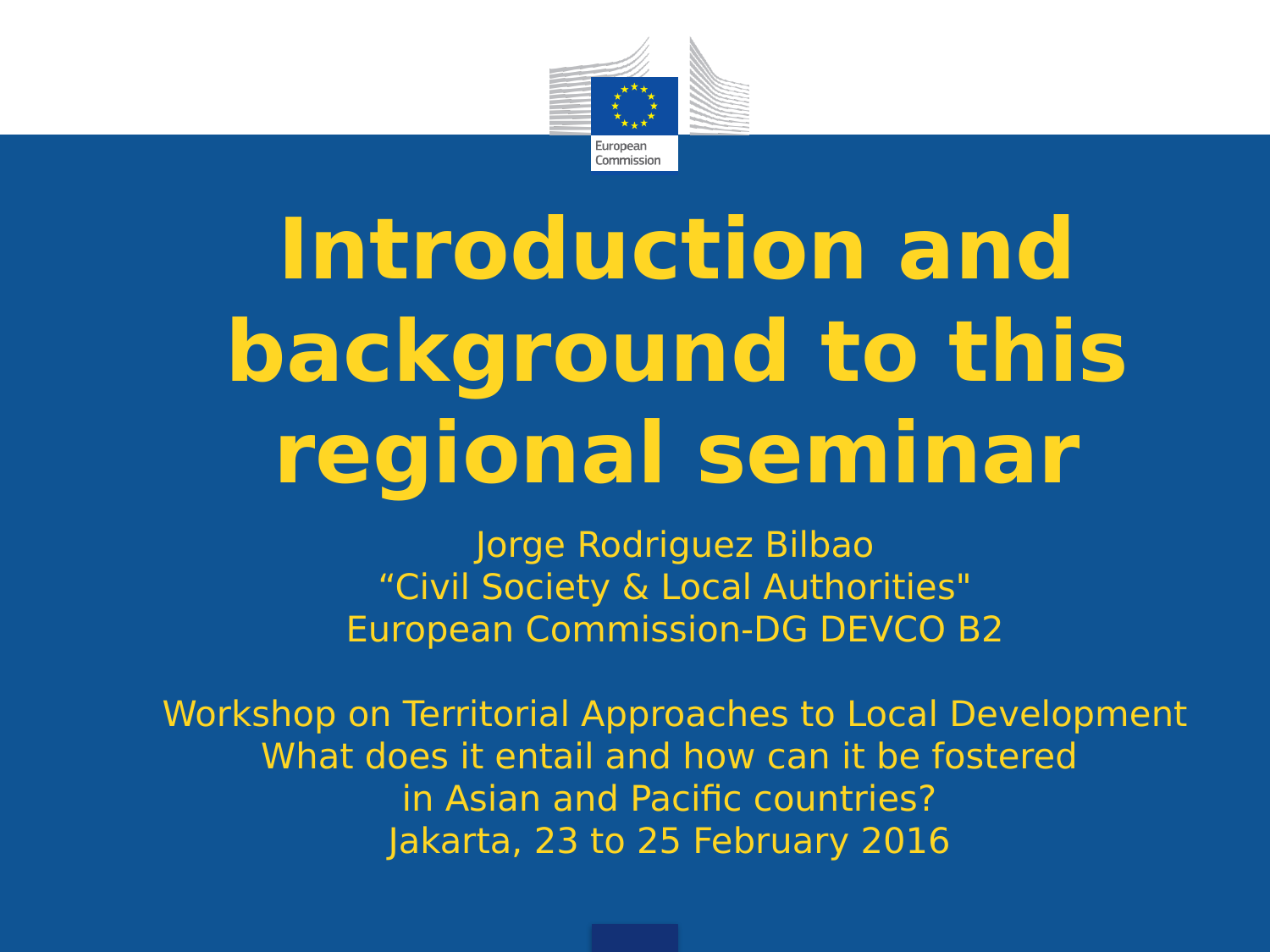

Introduction and background to this regional seminar
Jorge Rodriguez Bilbao
“Civil Society & Local Authorities"
European Commission-DG DEVCO B2
Workshop on Territorial Approaches to Local Development
What does it entail and how can it be fostered
in Asian and Pacific countries?
Jakarta, 23 to 25 February 2016